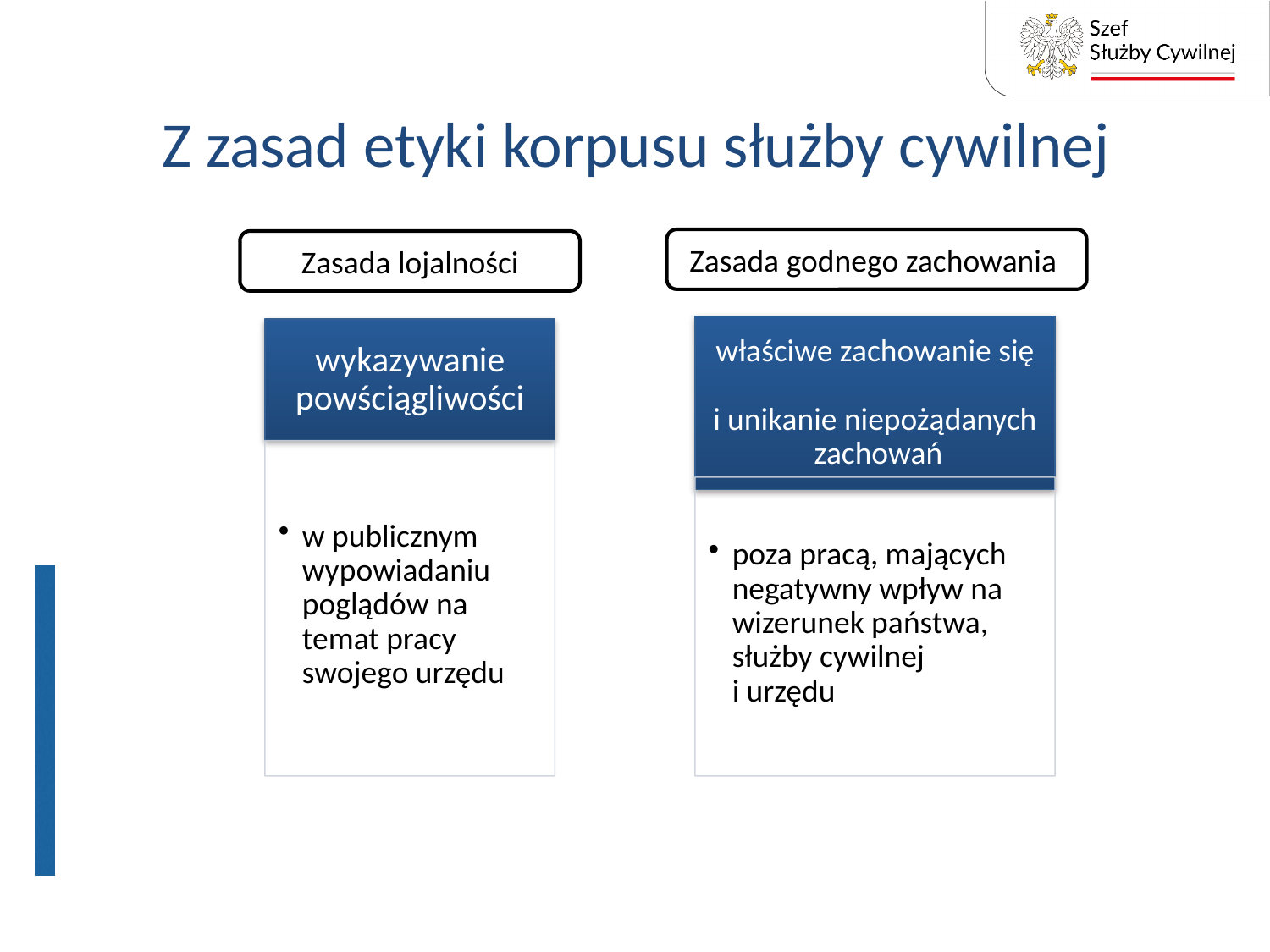

# Z zasad etyki korpusu służby cywilnej
Zasada godnego zachowania
Zasada lojalności
wykazywanie powściągliwości
w publicznym wypowiadaniu poglądów na temat pracy swojego urzędu
właściwe zachowanie się
i unikanie niepożądanych  zachowań
poza pracą, mających negatywny wpływ na wizerunek państwa, służby cywilnej
i urzędu